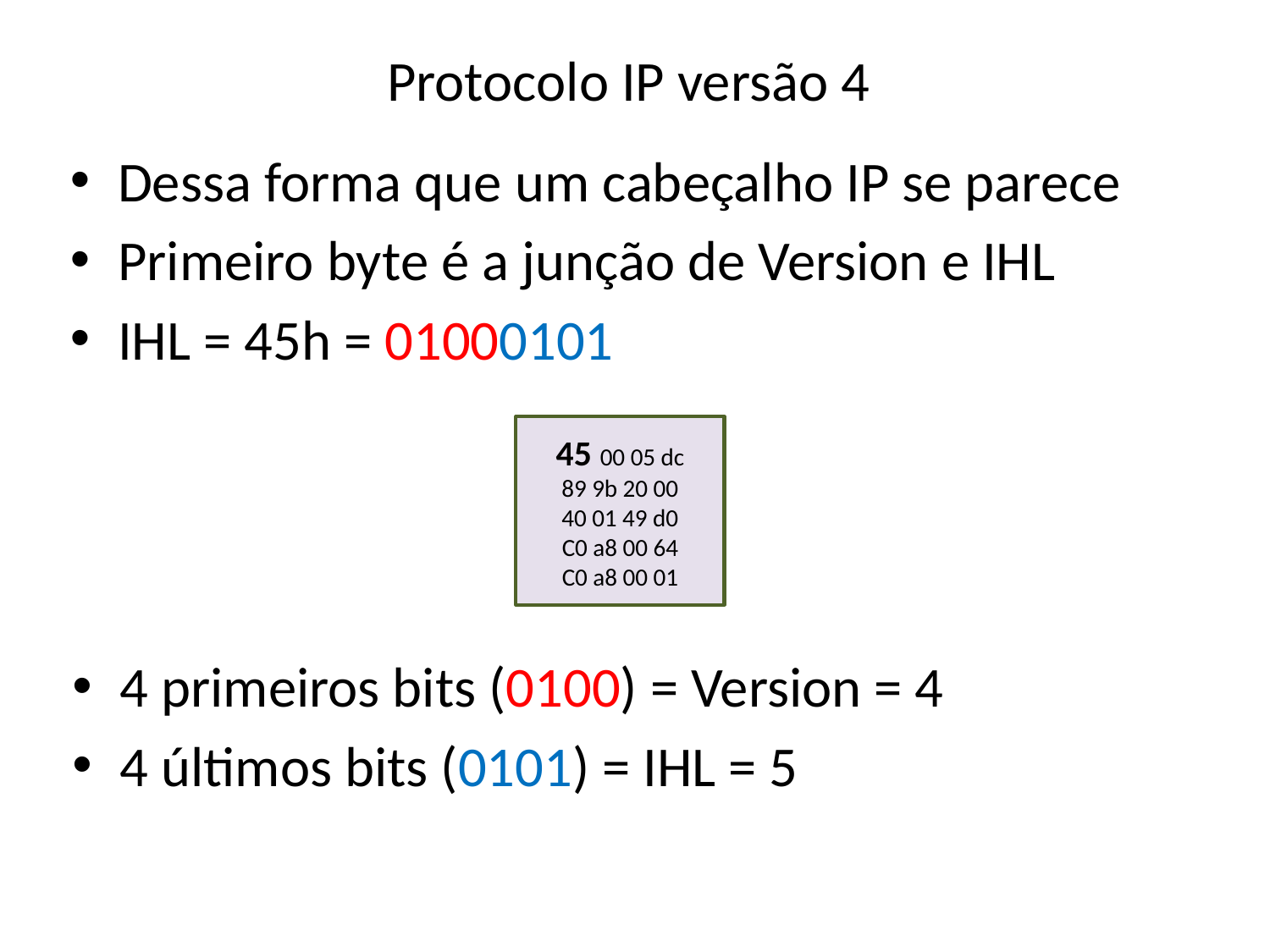

# Protocolo IP versão 4
Dessa forma que um cabeçalho IP se parece
Primeiro byte é a junção de Version e IHL
IHL = 45h = 01000101
45 00 05 dc
89 9b 20 00
40 01 49 d0
C0 a8 00 64
C0 a8 00 01
4 primeiros bits (0100) = Version = 4
4 últimos bits (0101) = IHL = 5